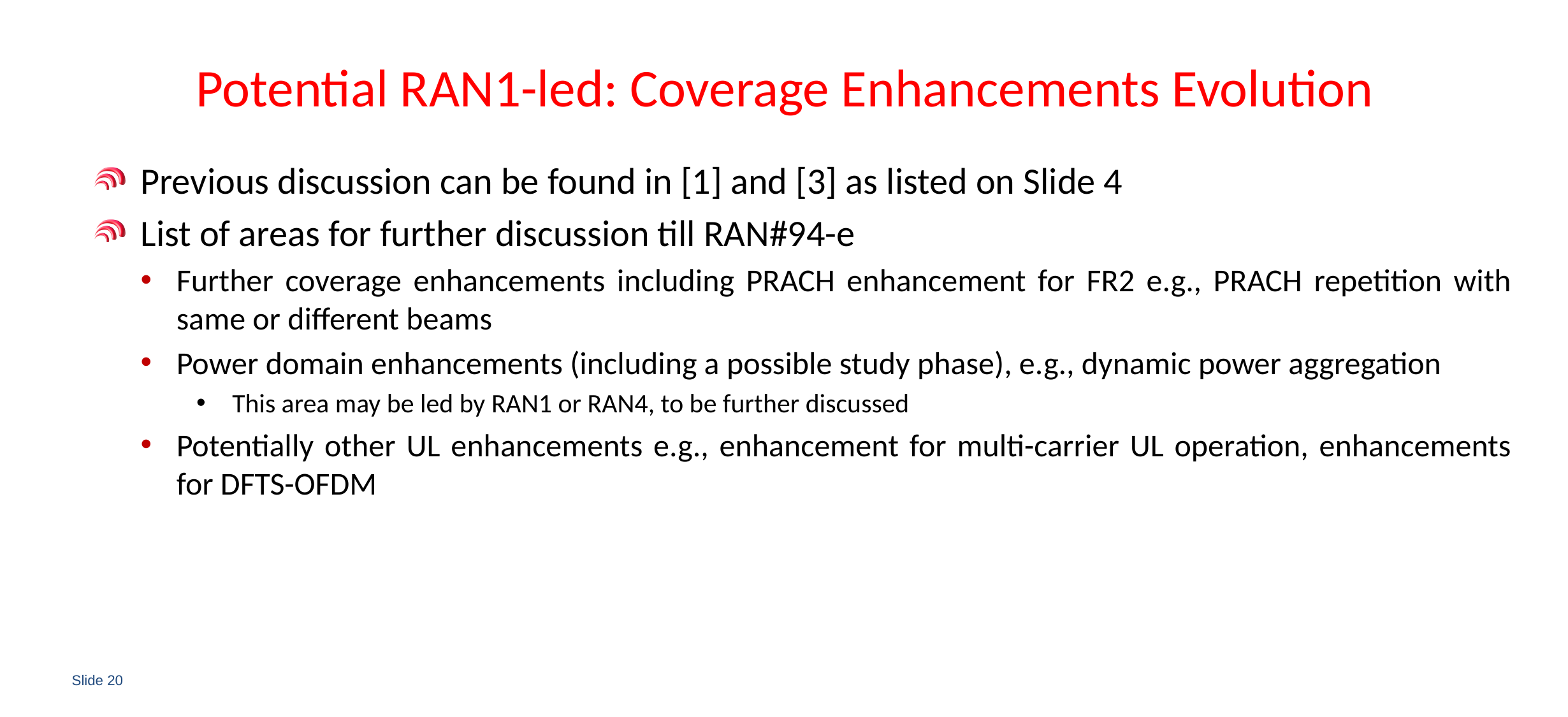

# Potential RAN1-led: Coverage Enhancements Evolution
Previous discussion can be found in [1] and [3] as listed on Slide 4
List of areas for further discussion till RAN#94-e
Further coverage enhancements including PRACH enhancement for FR2 e.g., PRACH repetition with same or different beams
Power domain enhancements (including a possible study phase), e.g., dynamic power aggregation
This area may be led by RAN1 or RAN4, to be further discussed
Potentially other UL enhancements e.g., enhancement for multi-carrier UL operation, enhancements for DFTS-OFDM